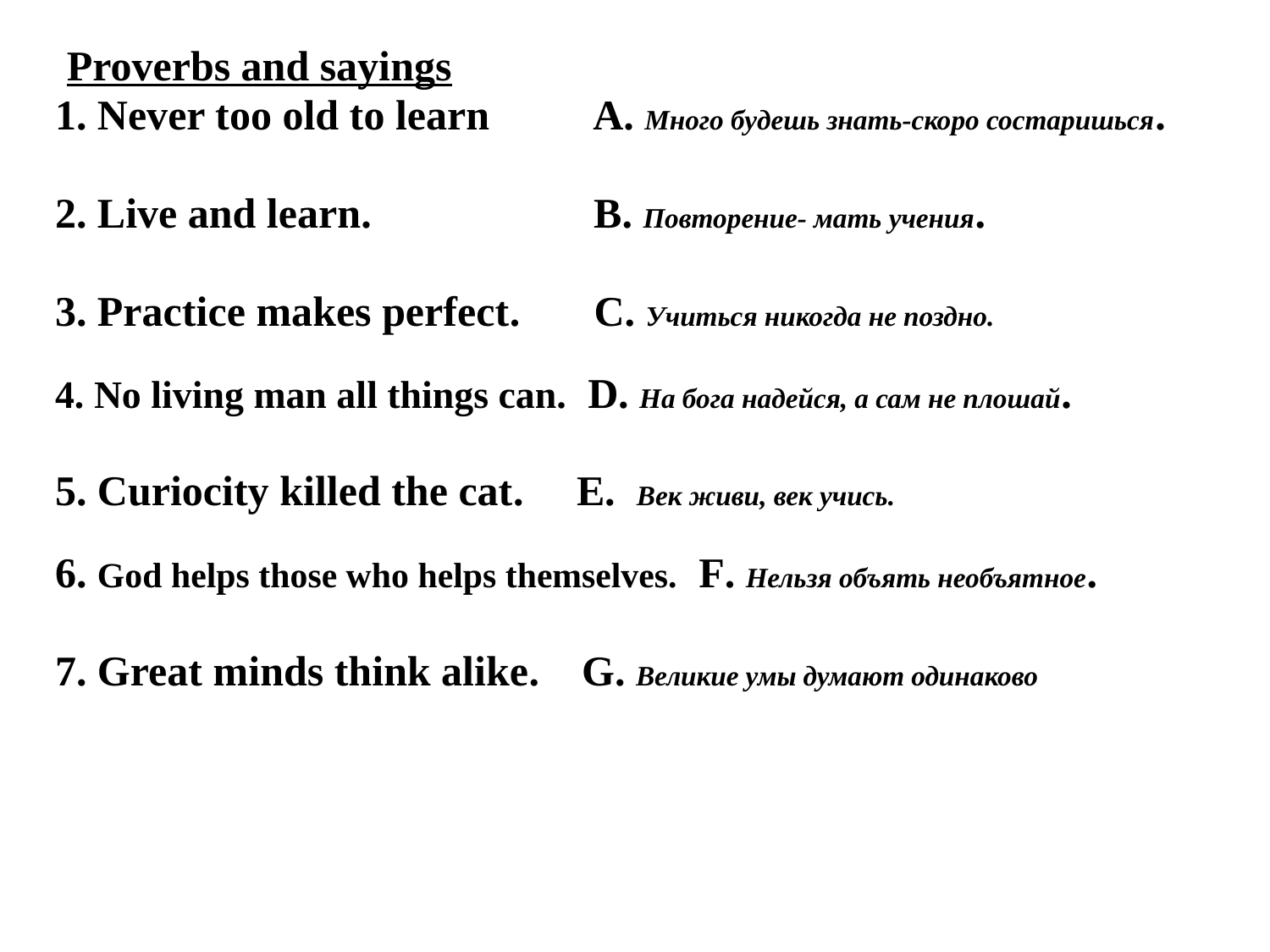

Proverbs and sayings
1. Never too old to learn          A. Много будешь знать-скоро состаришься.

2. Live and learn.                     B. Повторение- мать учения.

3. Practice makes perfect.       C. Учиться никогда не поздно.

4. No living man all things can.  D. На бога надейся, а сам не плошай.

5. Curiocity killed the cat.     E.  Век живи, век учись.

6. God helps those who helps themselves.  F. Нельзя объять необъятное.

7. Great minds think alike.    G. Великие умы думают одинаково